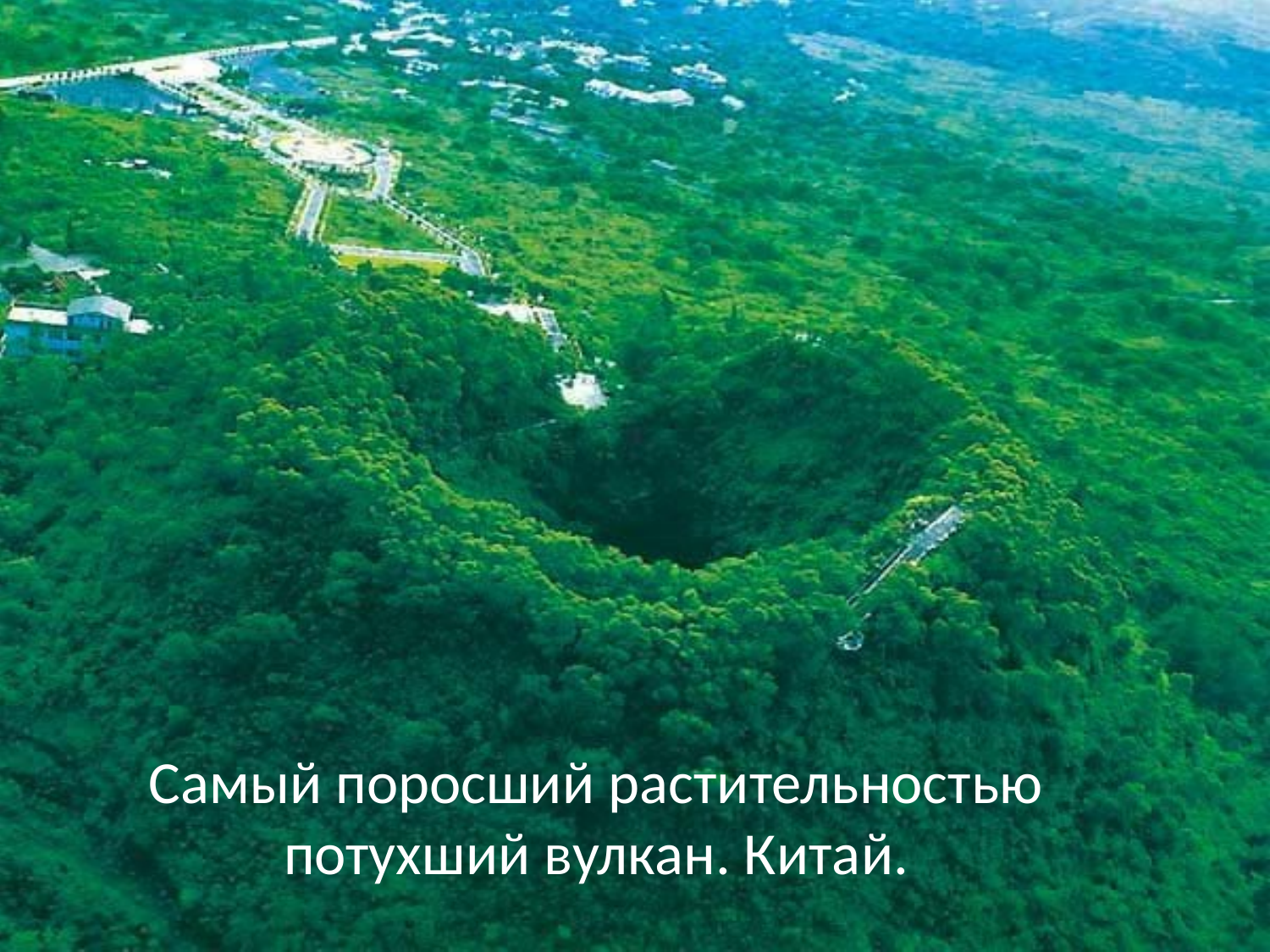

# Самый поросший растительностью потухший вулкан. Китай.